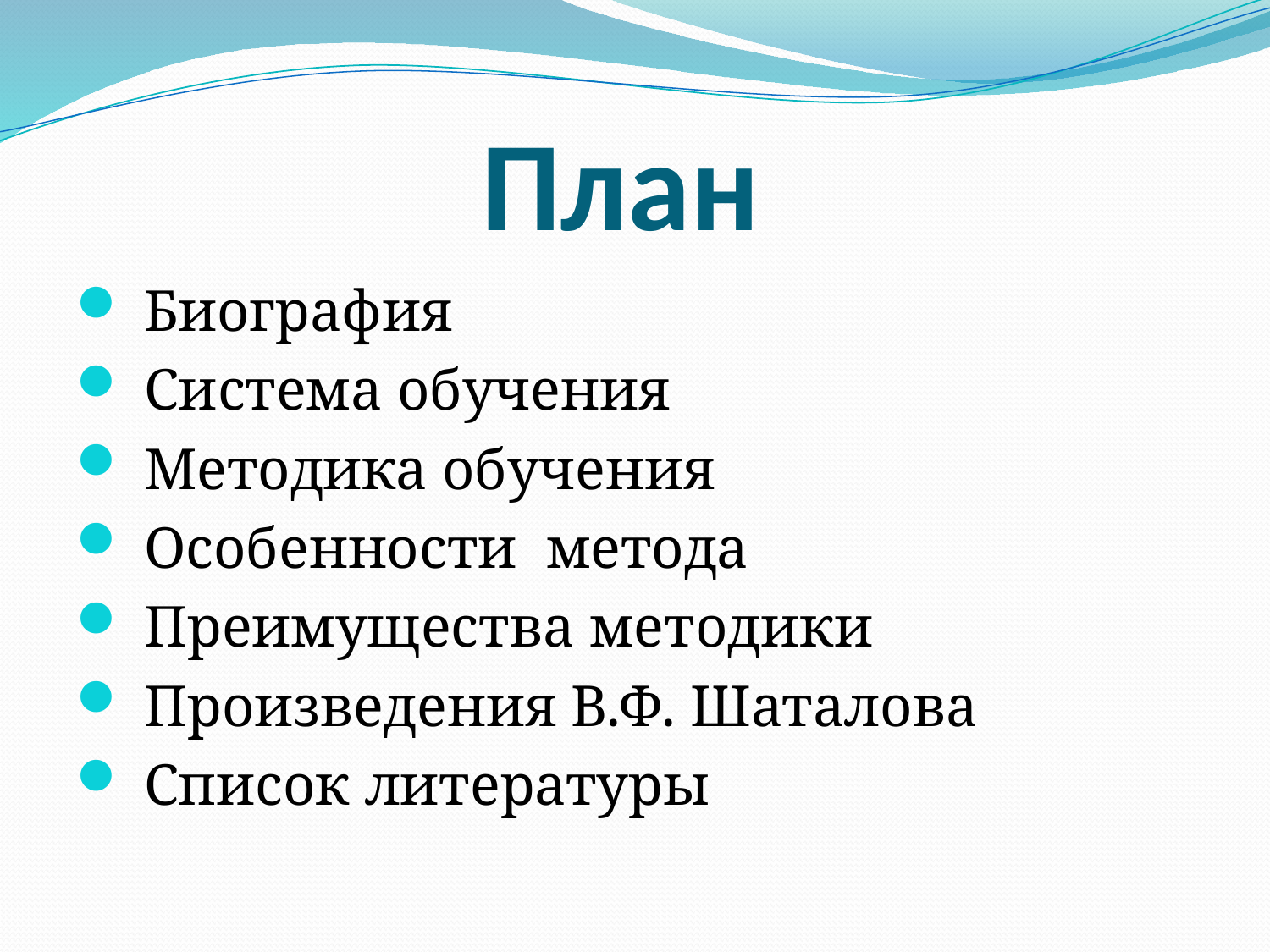

# План
 Биография
 Система обучения
 Методика обучения
 Особенности  метода
 Преимущества методики
 Произведения В.Ф. Шаталова
 Список литературы